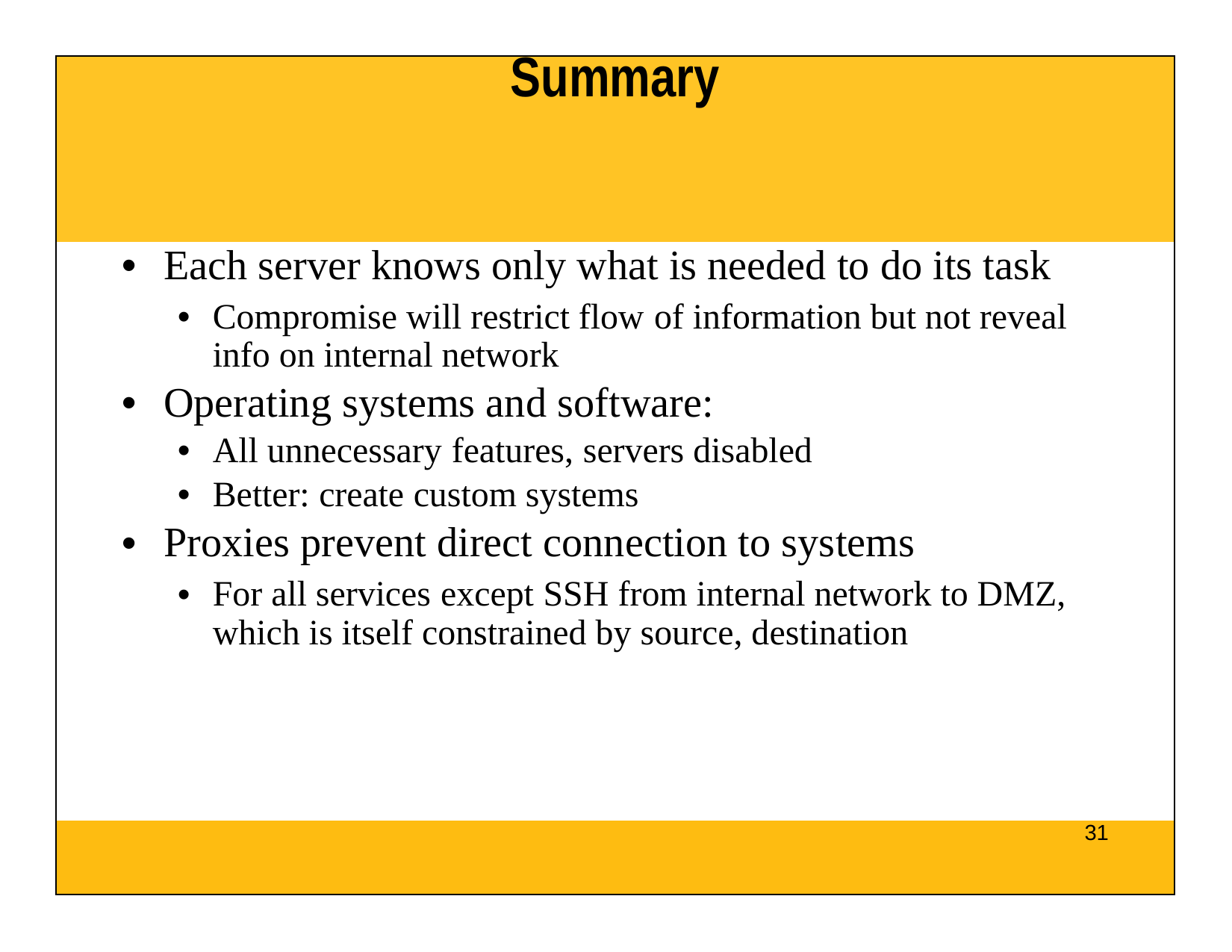

| Summary |
| --- |
| Each server knows only what is needed to do its task Compromise will restrict flow of information but not reveal info on internal network Operating systems and software: All unnecessary features, servers disabled Better: create custom systems Proxies prevent direct connection to systems For all services except SSH from internal network to DMZ, which is itself constrained by source, destination |
| 31 |